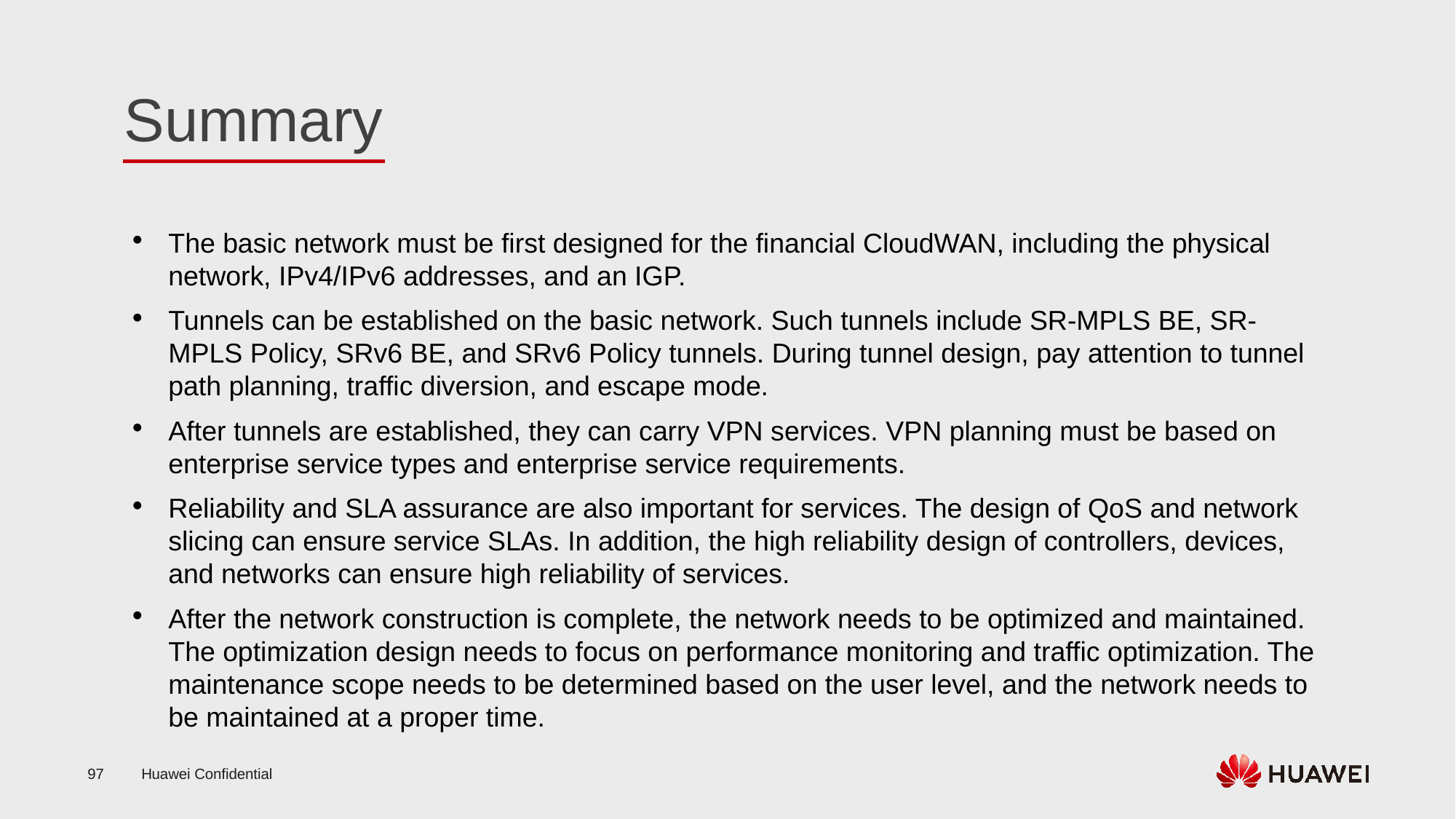

The basic network must be first designed for the financial CloudWAN, including the physical network, IPv4/IPv6 addresses, and an IGP.
Tunnels can be established on the basic network. Such tunnels include SR-MPLS BE, SR-MPLS Policy, SRv6 BE, and SRv6 Policy tunnels. During tunnel design, pay attention to tunnel path planning, traffic diversion, and escape mode.
After tunnels are established, they can carry VPN services. VPN planning must be based on enterprise service types and enterprise service requirements.
Reliability and SLA assurance are also important for services. The design of QoS and network slicing can ensure service SLAs. In addition, the high reliability design of controllers, devices, and networks can ensure high reliability of services.
After the network construction is complete, the network needs to be optimized and maintained. The optimization design needs to focus on performance monitoring and traffic optimization. The maintenance scope needs to be determined based on the user level, and the network needs to be maintained at a proper time.